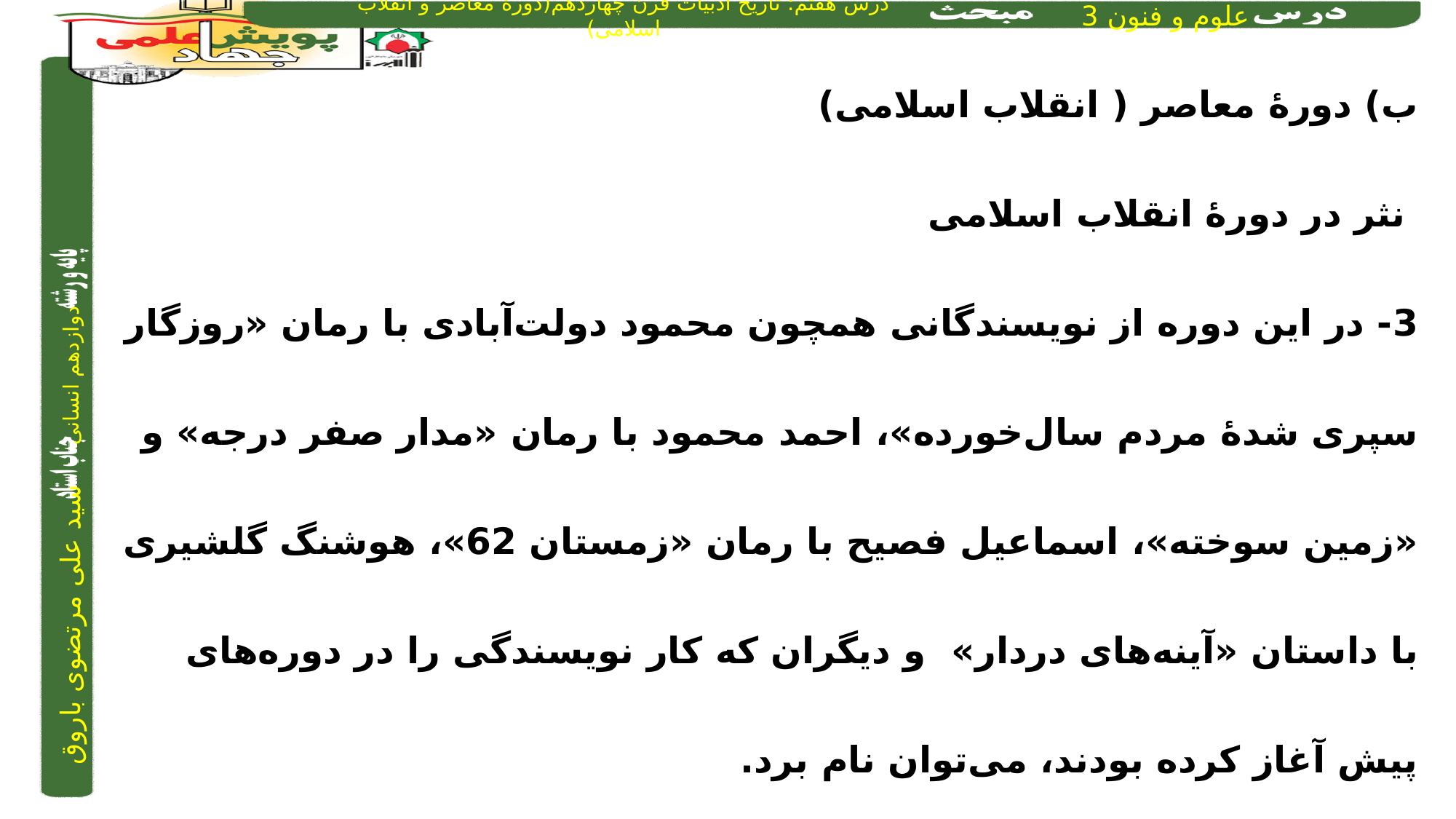

ب) دورۀ معاصر ( انقلاب اسلامی)
 نثر در دورۀ انقلاب اسلامی
3- در این دوره از نویسندگانی همچون محمود دولت‌آبادی با رمان «روزگار سپری شدۀ مردم سال‌خورده»، احمد محمود با رمان «مدار صفر درجه» و «زمین سوخته»، اسماعیل فصیح با رمان «زمستان 62»، هوشنگ گلشیری با داستان «آینه‌های دردار»  و دیگران که کار نویسندگی را در دوره‌های پیش آغاز کرده بودند، می‌توان نام برد.